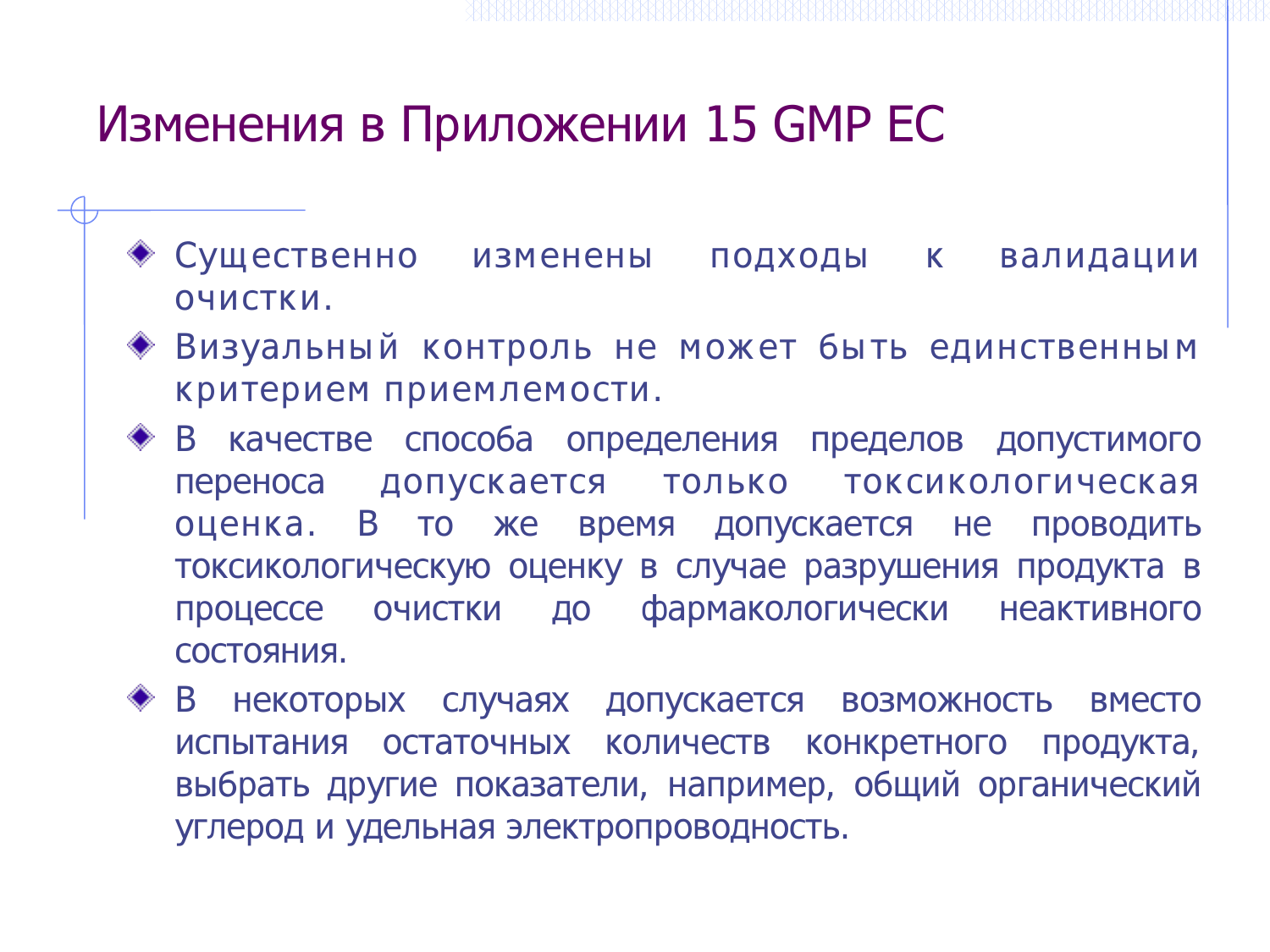

Изменения в Приложении 15 GMP EC
Существенно изменены подходы к валидации очистки.
Визуальный контроль не может быть единственным критерием приемлемости.
В качестве способа определения пределов допустимого переноса допускается только токсикологическая оценка. В то же время допускается не проводить токсикологическую оценку в случае разрушения продукта в процессе очистки до фармакологически неактивного состояния.
В некоторых случаях допускается возможность вместо испытания остаточных количеств конкретного продукта, выбрать другие показатели, например, общий органический углерод и удельная электропроводность.